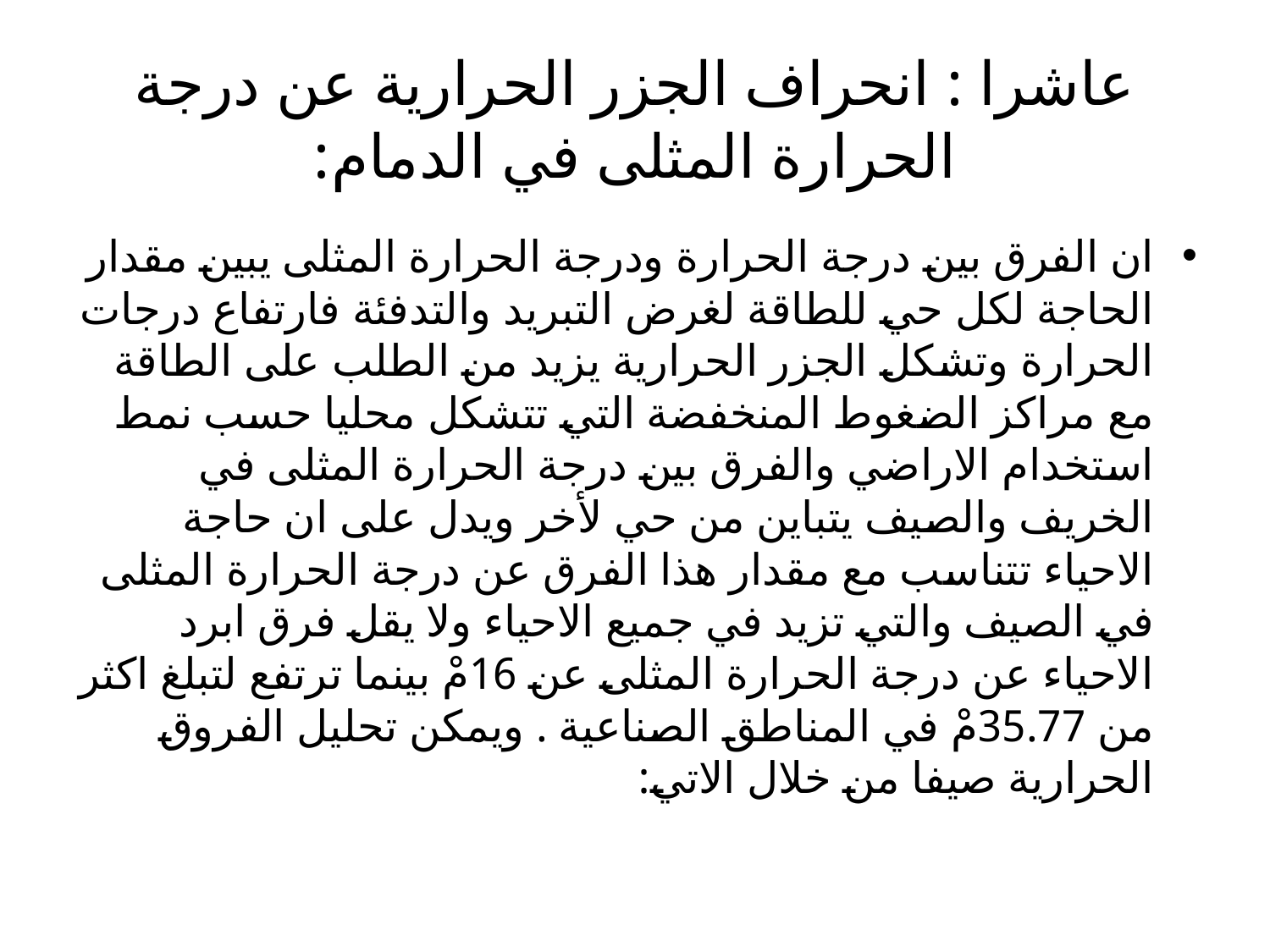

# عاشرا : انحراف الجزر الحرارية عن درجة الحرارة المثلى في الدمام:
ان الفرق بين درجة الحرارة ودرجة الحرارة المثلى يبين مقدار الحاجة لكل حي للطاقة لغرض التبريد والتدفئة فارتفاع درجات الحرارة وتشكل الجزر الحرارية يزيد من الطلب على الطاقة مع مراكز الضغوط المنخفضة التي تتشكل محليا حسب نمط استخدام الاراضي والفرق بين درجة الحرارة المثلى في الخريف والصيف يتباين من حي لأخر ويدل على ان حاجة الاحياء تتناسب مع مقدار هذا الفرق عن درجة الحرارة المثلى في الصيف والتي تزيد في جميع الاحياء ولا يقل فرق ابرد الاحياء عن درجة الحرارة المثلى عن 16مْ بينما ترتفع لتبلغ اكثر من 35.77مْ في المناطق الصناعية . ويمكن تحليل الفروق الحرارية صيفا من خلال الاتي: